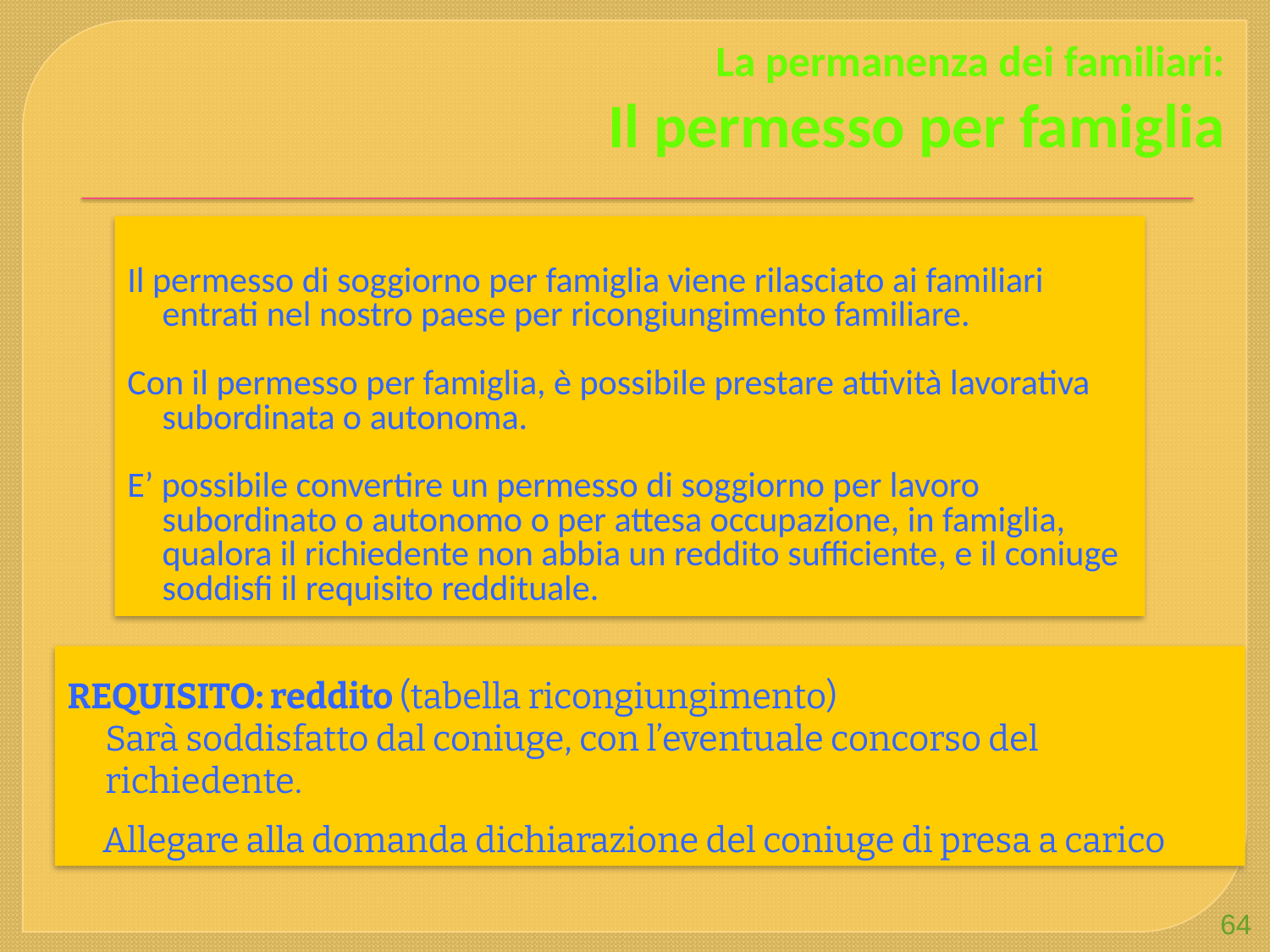

# La permanenza dei familiari: Il permesso per famiglia

Il permesso di soggiorno per famiglia viene rilasciato ai familiari entrati nel nostro paese per ricongiungimento familiare.

Con il permesso per famiglia, è possibile prestare attività lavorativa subordinata o autonoma.

E’ possibile convertire un permesso di soggiorno per lavoro subordinato o autonomo o per attesa occupazione, in famiglia, qualora il richiedente non abbia un reddito sufficiente, e il coniuge soddisfi il requisito reddituale.

REQUISITO: reddito (tabella ricongiungimento)
	Sarà soddisfatto dal coniuge, con l’eventuale concorso del richiedente.

     Allegare alla domanda dichiarazione del coniuge di presa a carico
64